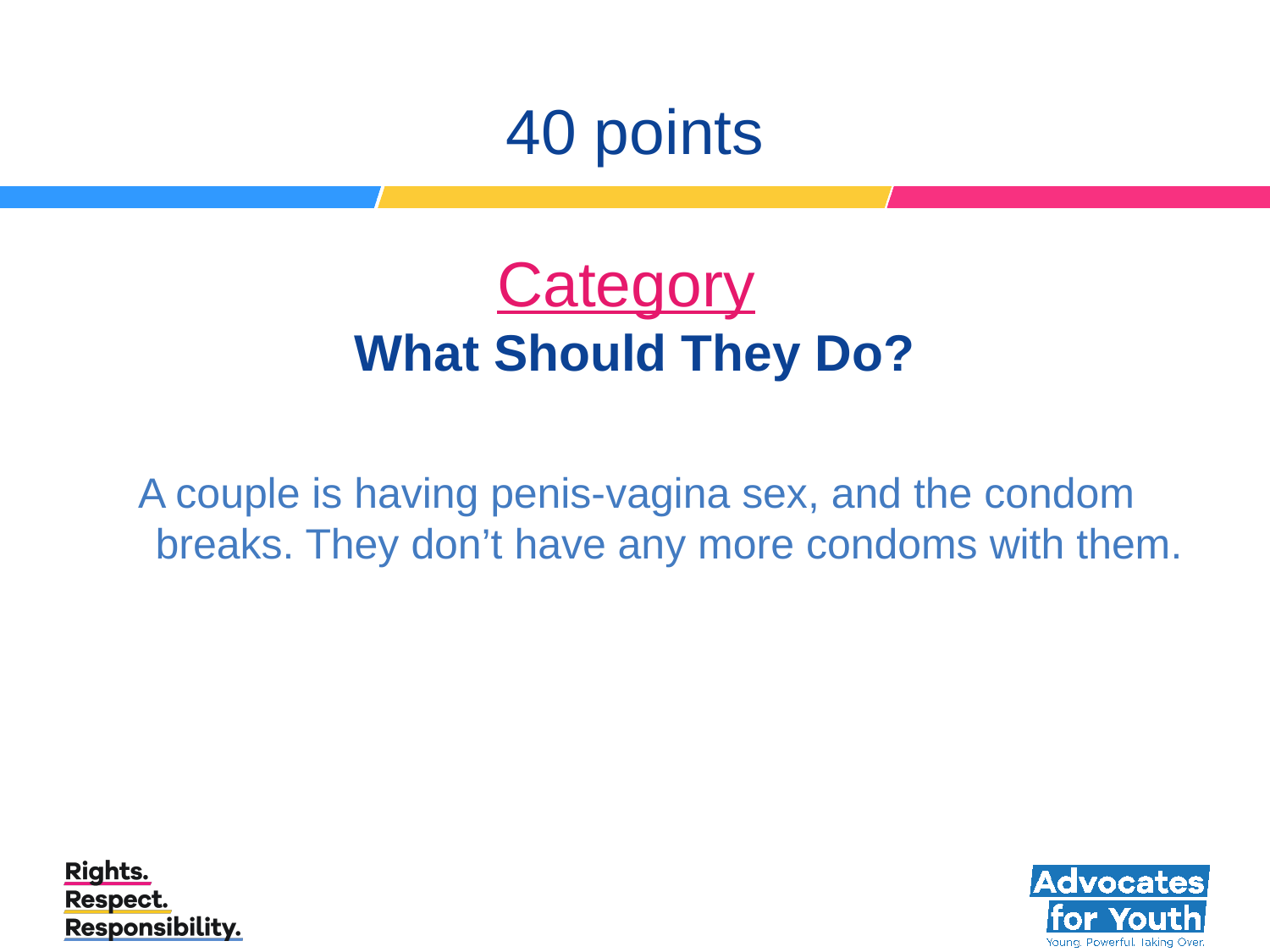

# 40 points Category What Should They Do?
A couple is having penis-vagina sex, and the condom breaks. They don’t have any more condoms with them.